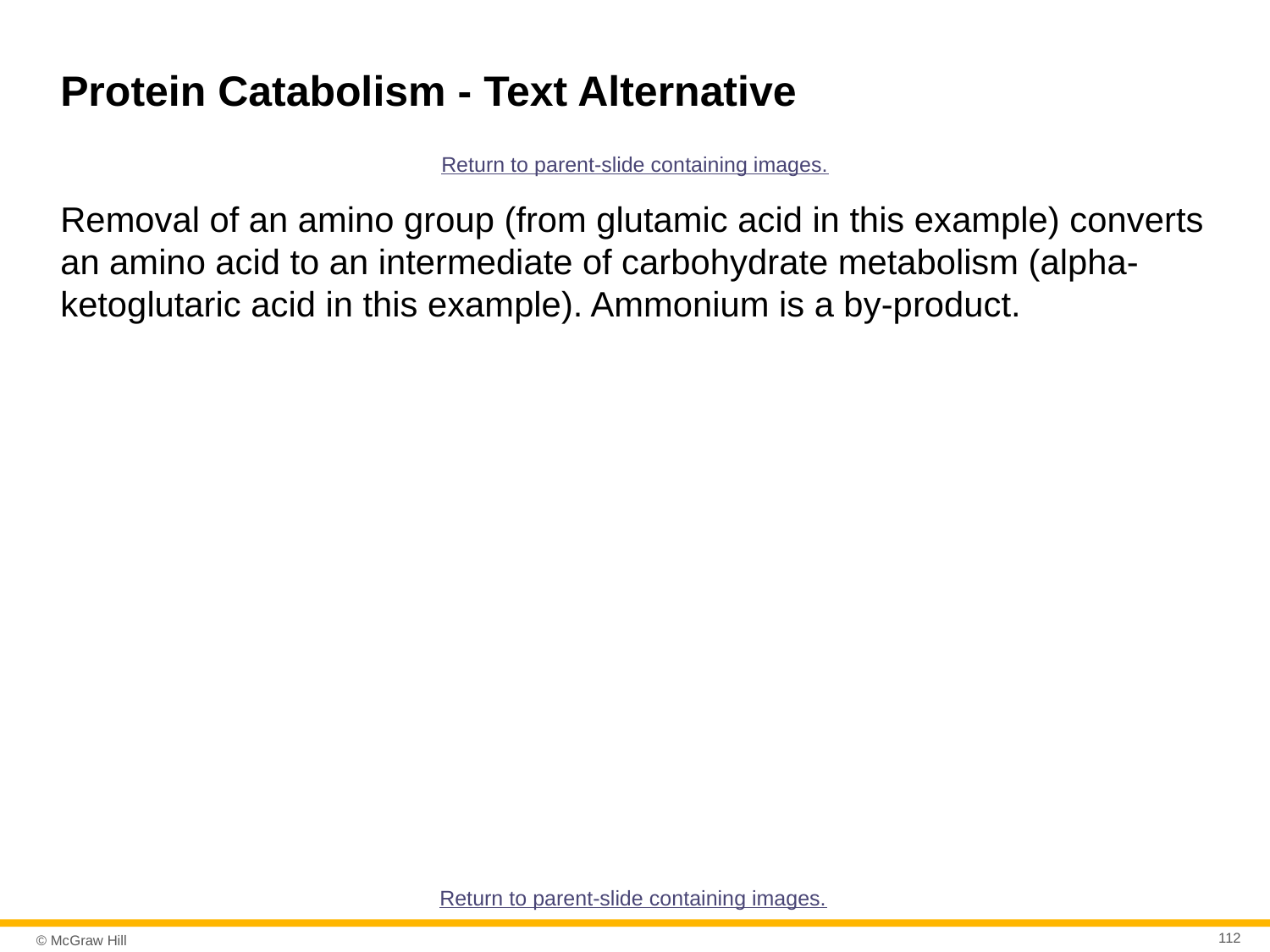

# Protein Catabolism - Text Alternative
Return to parent-slide containing images.
Removal of an amino group (from glutamic acid in this example) converts an amino acid to an intermediate of carbohydrate metabolism (alpha-ketoglutaric acid in this example). Ammonium is a by-product.
Return to parent-slide containing images.